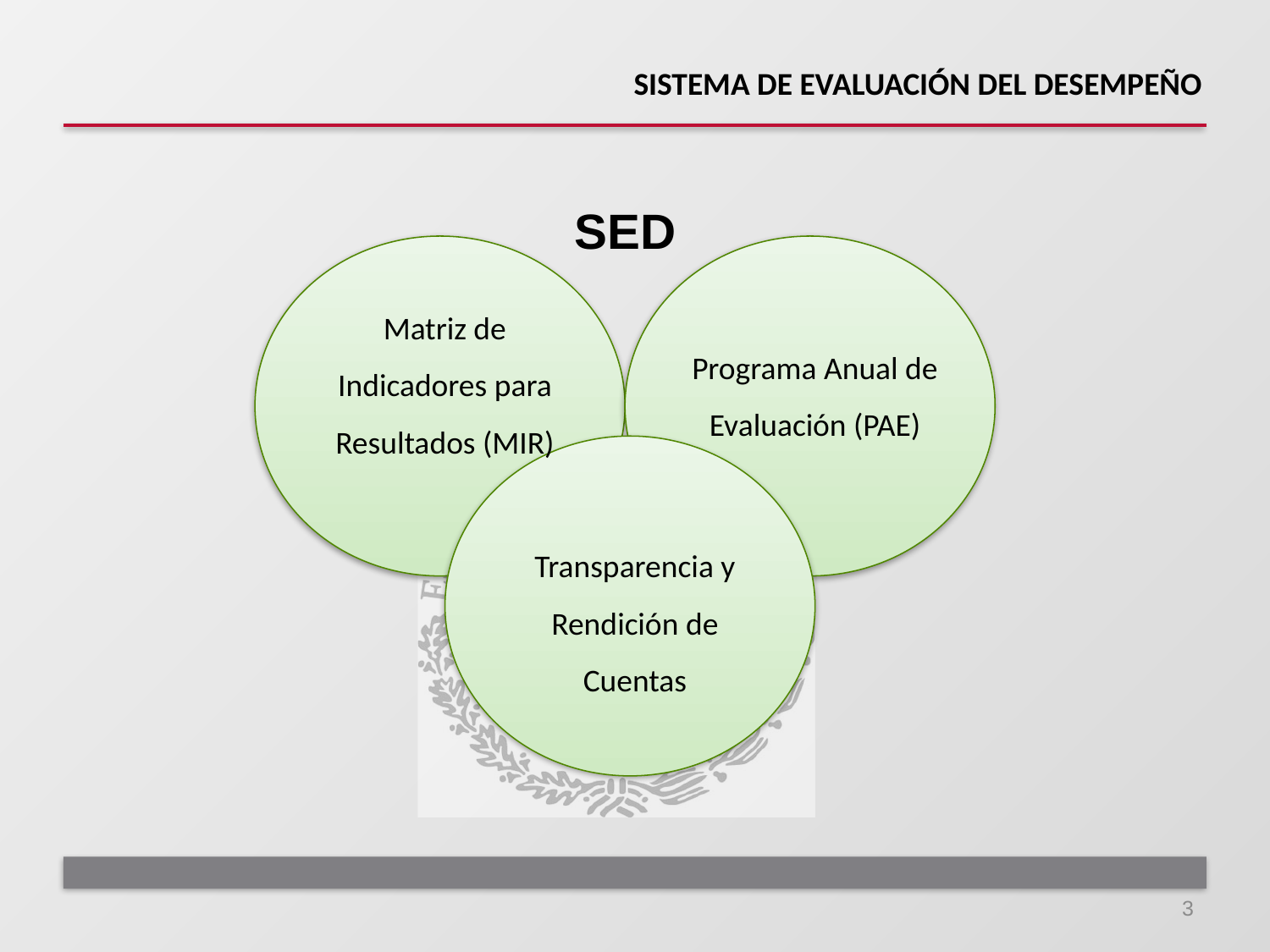

# SISTEMA DE EVALUACIÓN DEL DESEMPEÑO
SED

Matriz de Indicadores para Resultados (MIR)

Programa Anual de Evaluación (PAE)

Transparencia y Rendición de Cuentas

3